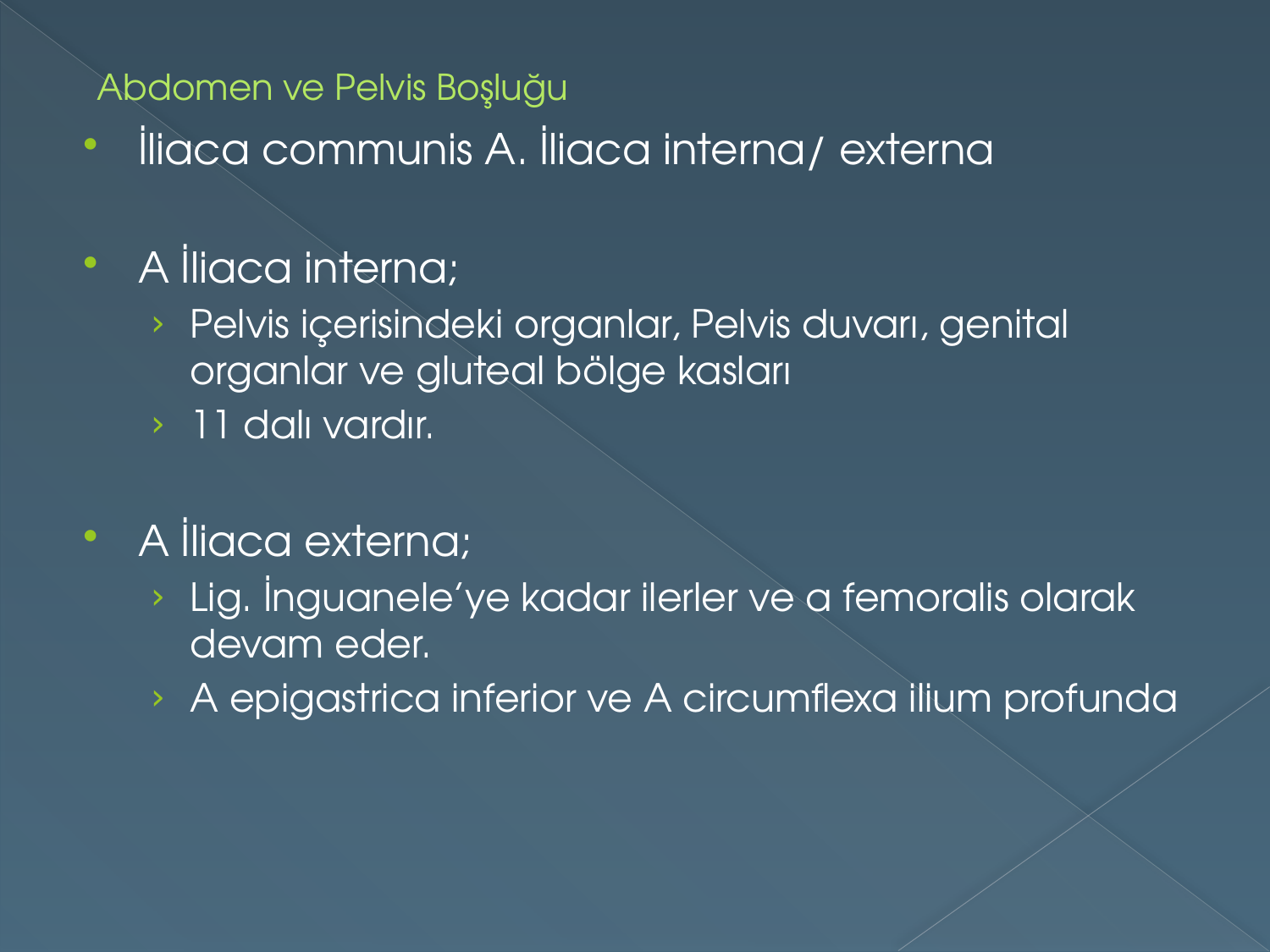

Abdomen ve Pelvis Boşluğu
İliaca communis A. İliaca interna/ externa

A İliaca interna;
Pelvis içerisindeki organlar, Pelvis duvarı, genital organlar ve gluteal bölge kasları
11 dalı vardır.

A İliaca externa;
Lig. İnguanele’ye kadar ilerler ve a femoralis olarak devam eder.
A epigastrica inferior ve A circumflexa ilium profunda